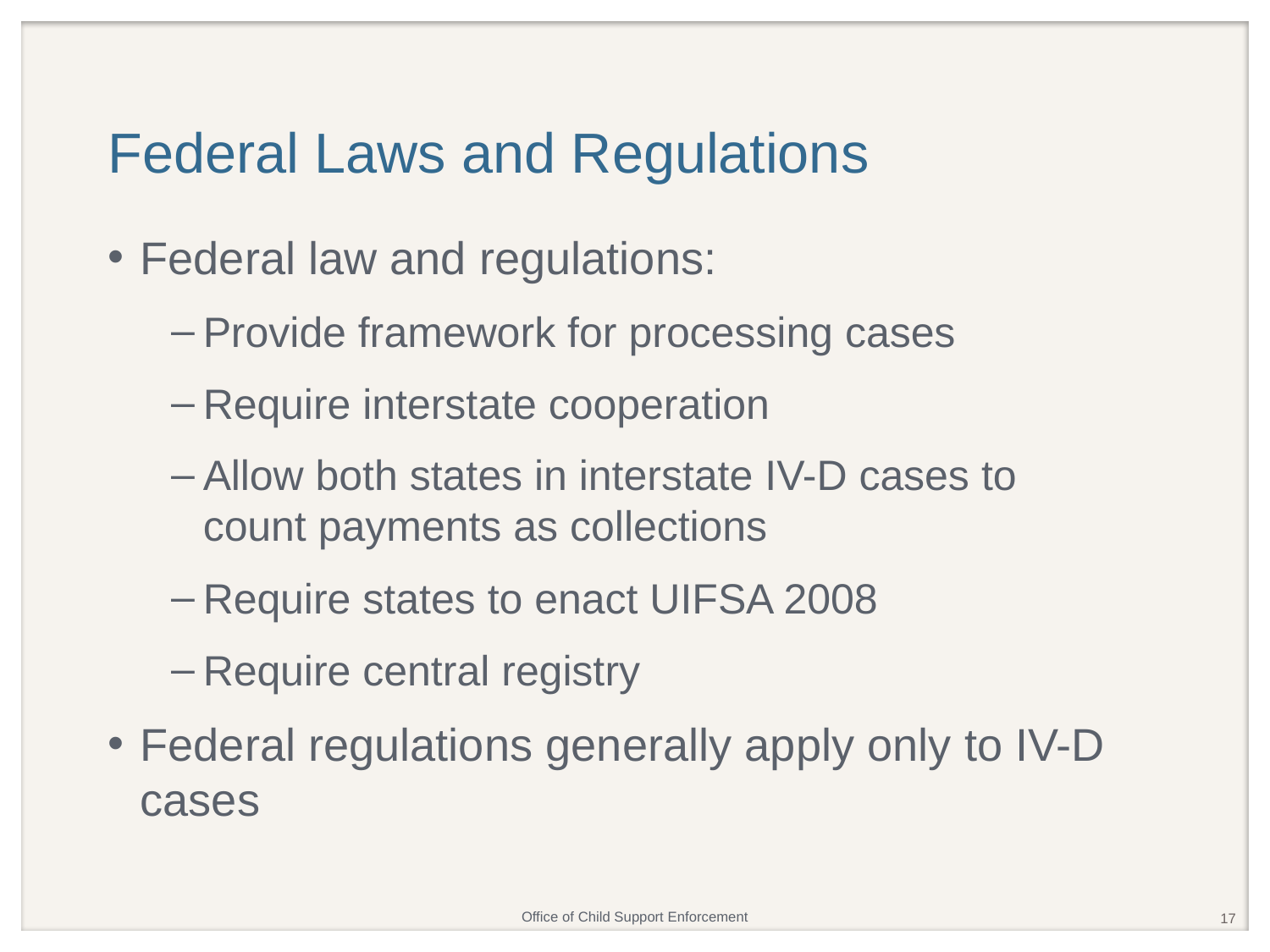

# Federal Laws and Regulations
Federal law and regulations:
Provide framework for processing cases
Require interstate cooperation
Allow both states in interstate IV-D cases to count payments as collections
Require states to enact UIFSA 2008
Require central registry
Federal regulations generally apply only to IV-D cases
17